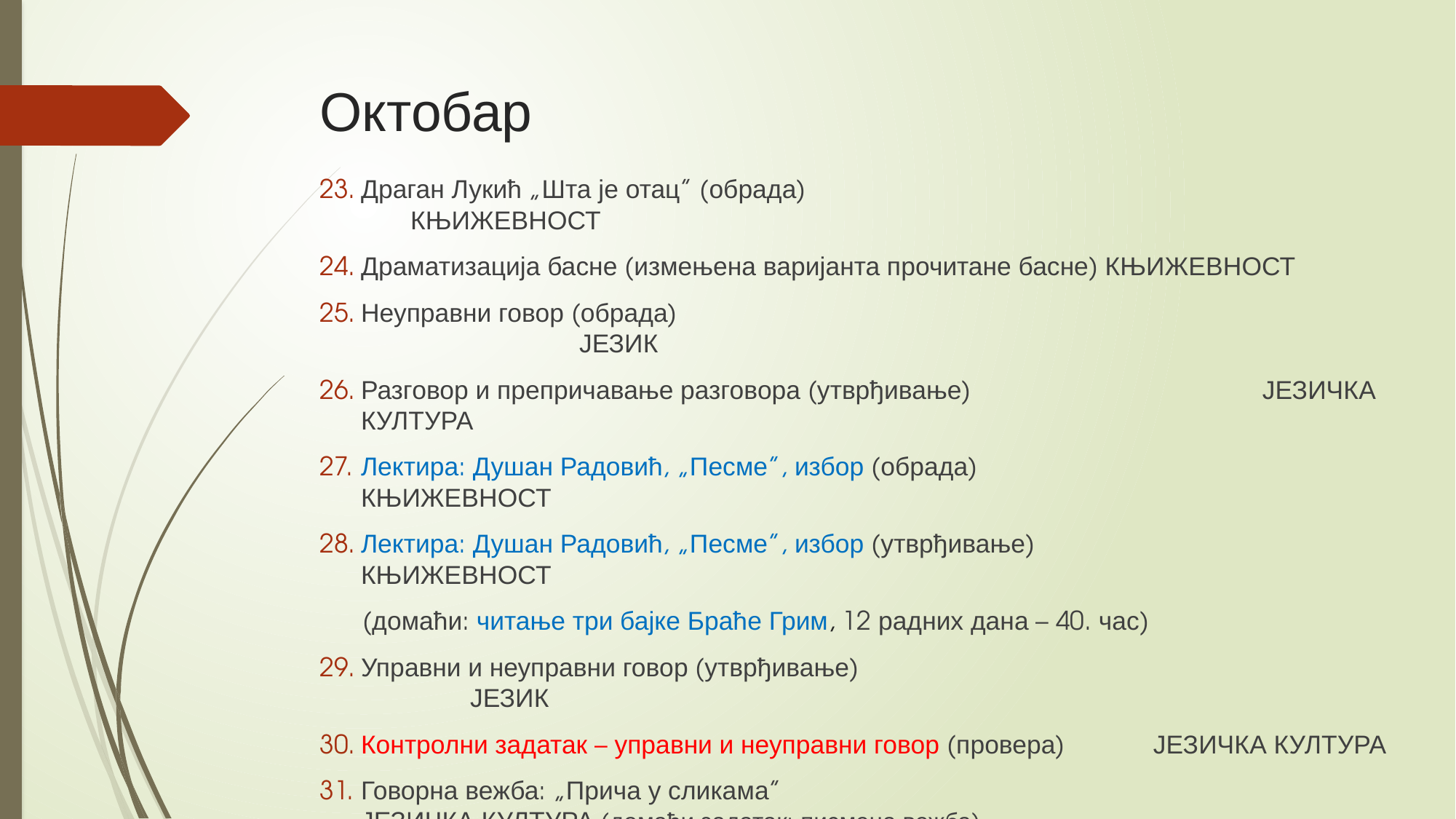

# Октобар
Драган Лукић „Шта је отац” (обрада)					               КЊИЖЕВНОСТ
Драматизација басне (измењена варијанта прочитане басне) КЊИЖЕВНОСТ
Неуправни говор (обрада) 									ЈЕЗИК
Разговор и препричавање разговора (утврђивање)			    ЈЕЗИЧКА КУЛТУРА
Лектира: Душан Радовић, „Песме”, избор (обрада) 			КЊИЖЕВНОСТ
Лектира: Душан Радовић, „Песме”, избор (утврђивање) 		КЊИЖЕВНОСТ
      (домаћи: читање три бајке Браће Грим, 12 радних дана – 40. час)
Управни и неуправни говор (утврђивање) 						ЈЕЗИК
Контролни задатак – управни и неуправни говор (провера)	    ЈЕЗИЧКА КУЛТУРА
Говорна вежба: „Прича у сликама” 						    ЈЕЗИЧКА КУЛТУРА (домаћи задатак: писмена вежба)
Именице (обнављање) 									       ЈЕЗИК
Властите и заједничке именице (обнављање) 				       ЈЕЗИК